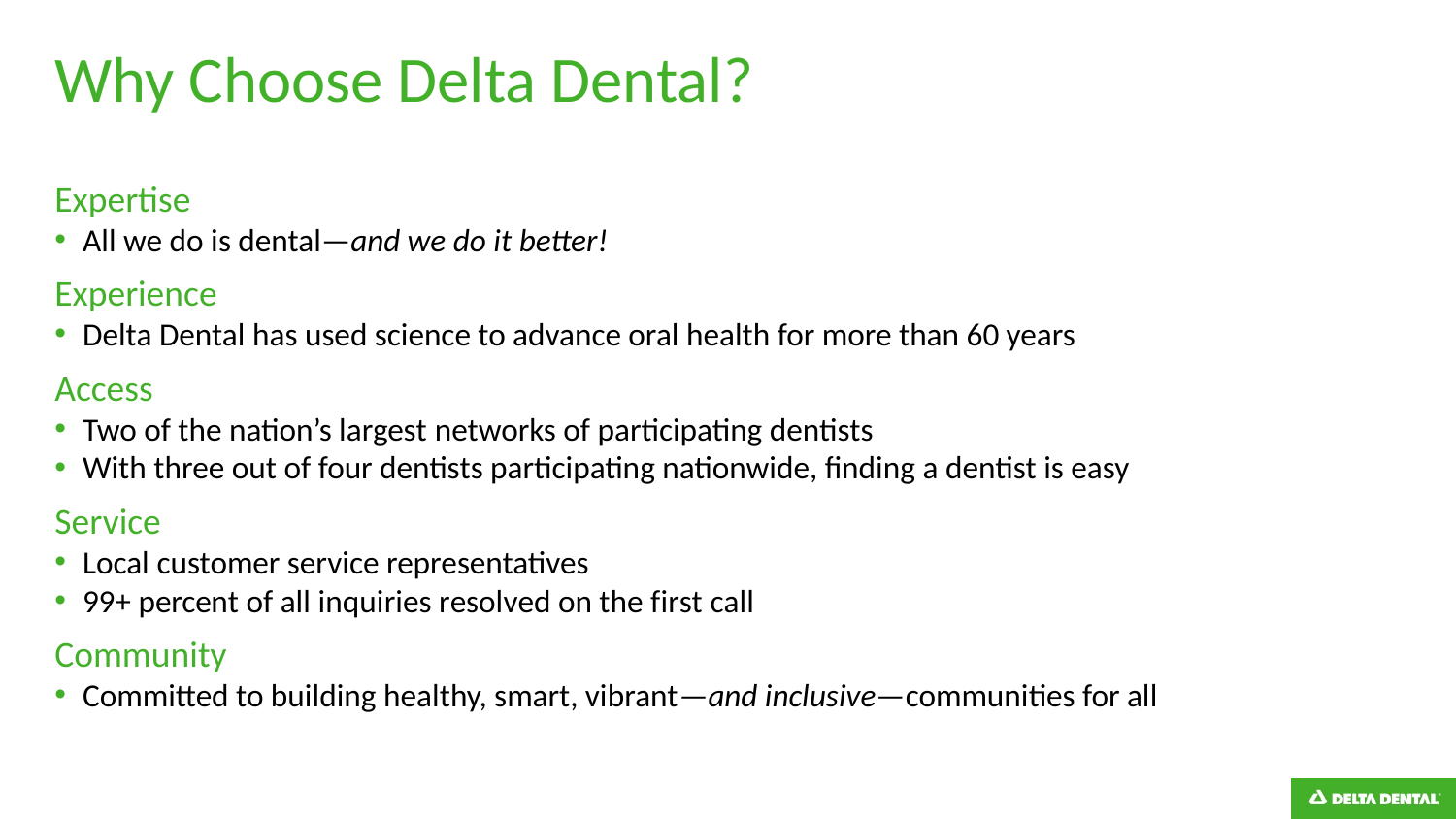

# Why Choose Delta Dental?
Expertise
All we do is dental—and we do it better!
Experience
Delta Dental has used science to advance oral health for more than 60 years
Access
Two of the nation’s largest networks of participating dentists
With three out of four dentists participating nationwide, finding a dentist is easy
Service
Local customer service representatives
99+ percent of all inquiries resolved on the first call
Community
Committed to building healthy, smart, vibrant—and inclusive—communities for all